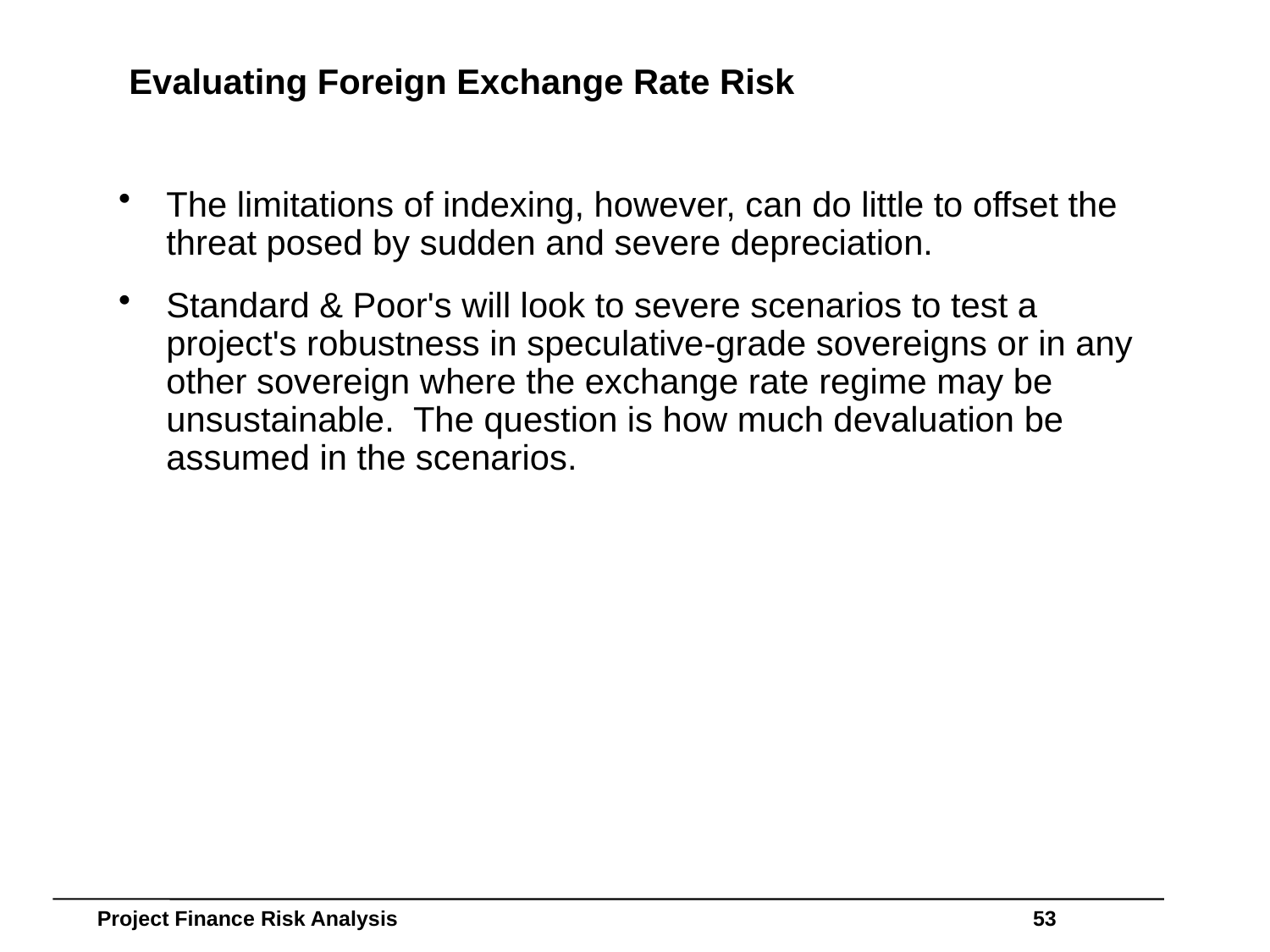

# Evaluating Foreign Exchange Rate Risk
The limitations of indexing, however, can do little to offset the threat posed by sudden and severe depreciation.
Standard & Poor's will look to severe scenarios to test a project's robustness in speculative-grade sovereigns or in any other sovereign where the exchange rate regime may be unsustainable.  The question is how much devaluation be assumed in the scenarios.